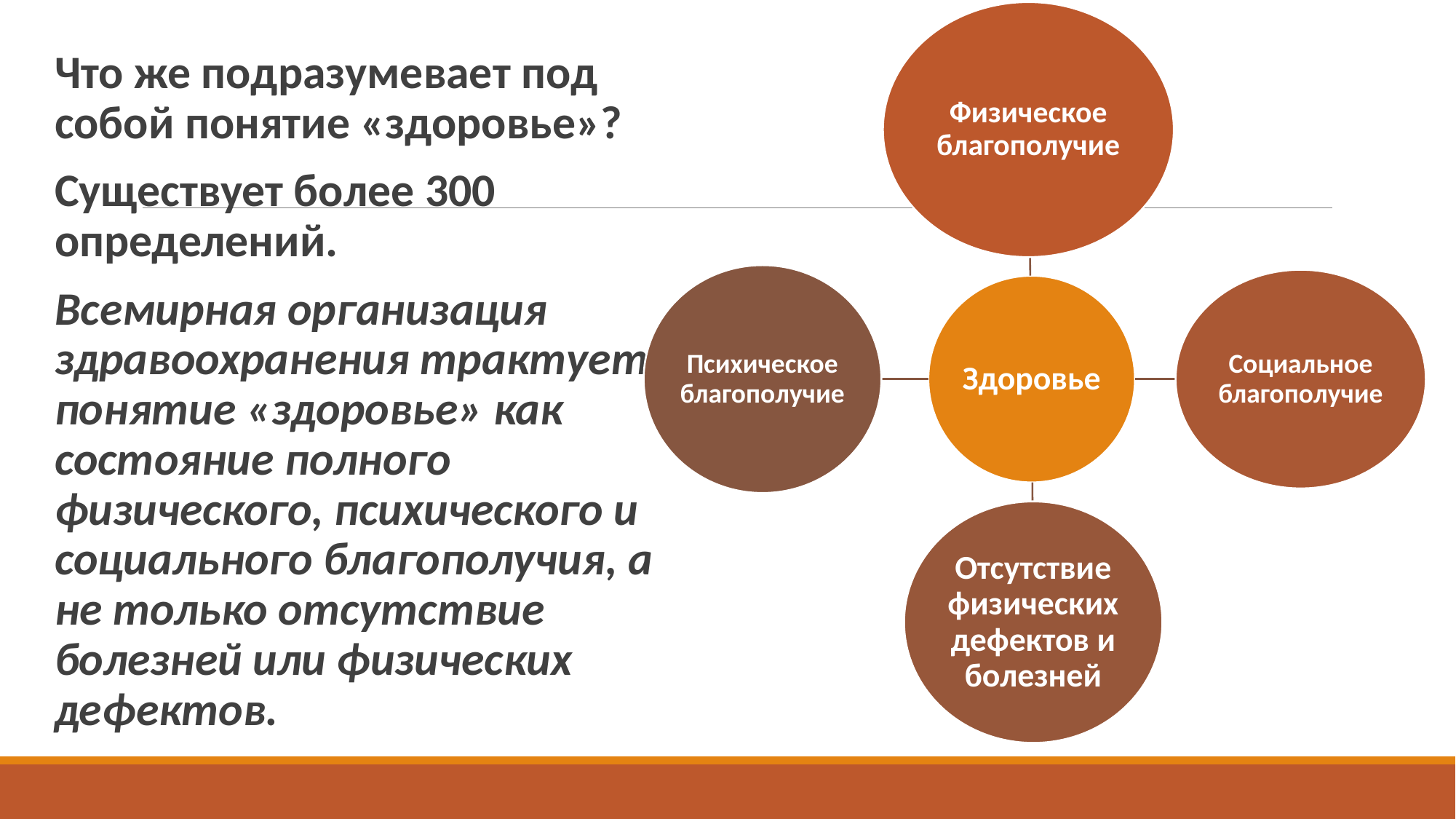

Здоровье

Физическое благополучие

Социальное благополучие

Отсутствие физических дефектов и болезней

Психическое благополучие
Что же подразумевает под собой понятие «здоровье»?
Существует более 300 определений.
Всемирная организация здравоохранения трактует понятие «здоровье» как состояние полного физического, психического и социального благополучия, а не только отсутствие болезней или физических дефектов.